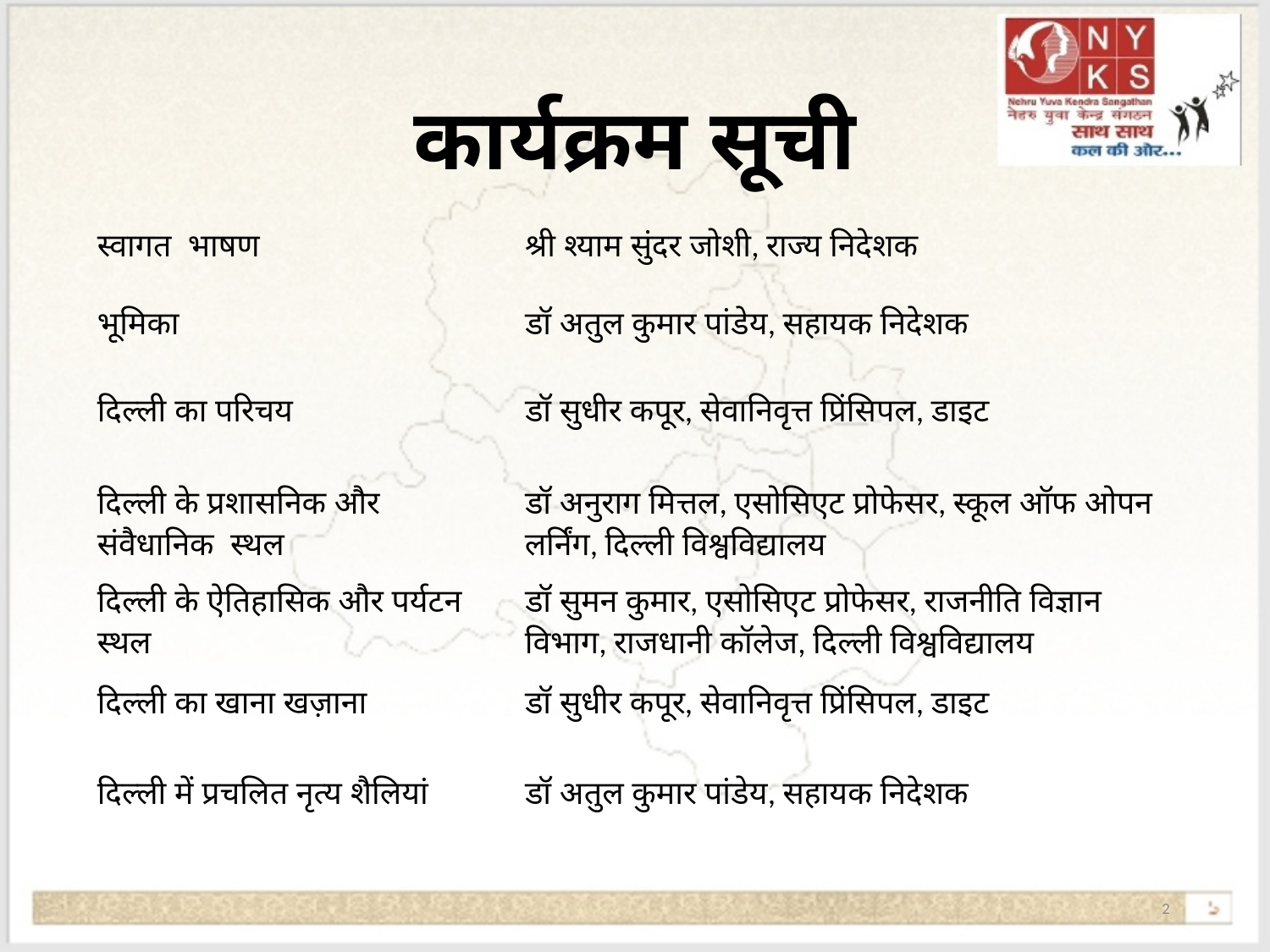

# कार्यक्रम सूची
| स्वागत भाषण | श्री श्याम सुंदर जोशी, राज्य निदेशक |
| --- | --- |
| भूमिका | डॉ अतुल कुमार पांडेय, सहायक निदेशक |
| दिल्ली का परिचय | डॉ सुधीर कपूर, सेवानिवृत्त प्रिंसिपल, डाइट |
| दिल्ली के प्रशासनिक और संवैधानिक स्थल | डॉ अनुराग मित्तल, एसोसिएट प्रोफेसर, स्कूल ऑफ ओपन लर्निंग, दिल्ली विश्वविद्यालय |
| दिल्ली के ऐतिहासिक और पर्यटन स्थल | डॉ सुमन कुमार, एसोसिएट प्रोफेसर, राजनीति विज्ञान विभाग, राजधानी कॉलेज, दिल्ली विश्वविद्यालय |
| दिल्ली का खाना खज़ाना | डॉ सुधीर कपूर, सेवानिवृत्त प्रिंसिपल, डाइट |
| दिल्ली में प्रचलित नृत्य शैलियां | डॉ अतुल कुमार पांडेय, सहायक निदेशक |

2